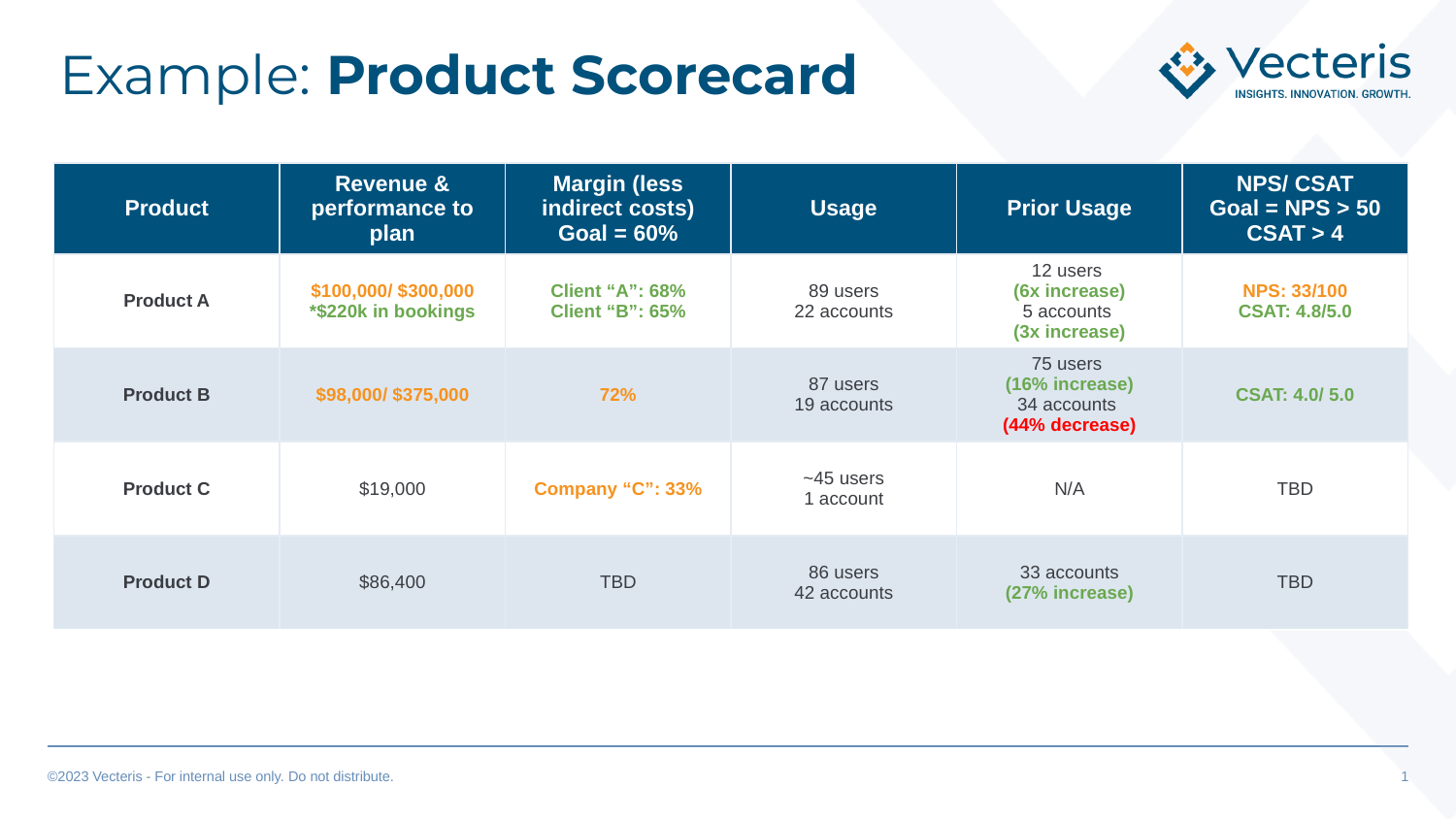

# Example: Product Scorecard
| Product | Revenue & performance to plan | Margin (less indirect costs) Goal = 60% | Usage | Prior Usage | NPS/ CSAT Goal = NPS > 50 CSAT > 4 |
| --- | --- | --- | --- | --- | --- |
| Product A | $100,000/ $300,000 \*$220k in bookings | Client “A”: 68% Client “B”: 65% | 89 users 22 accounts | 12 users (6x increase) 5 accounts (3x increase) | NPS: 33/100 CSAT: 4.8/5.0 |
| Product B | $98,000/ $375,000 | 72% | 87 users 19 accounts | 75 users (16% increase) 34 accounts (44% decrease) | CSAT: 4.0/ 5.0 |
| Product C | $19,000 | Company “C”: 33% | ~45 users 1 account | N/A | TBD |
| Product D | $86,400 | TBD | 86 users 42 accounts | 33 accounts (27% increase) | TBD |